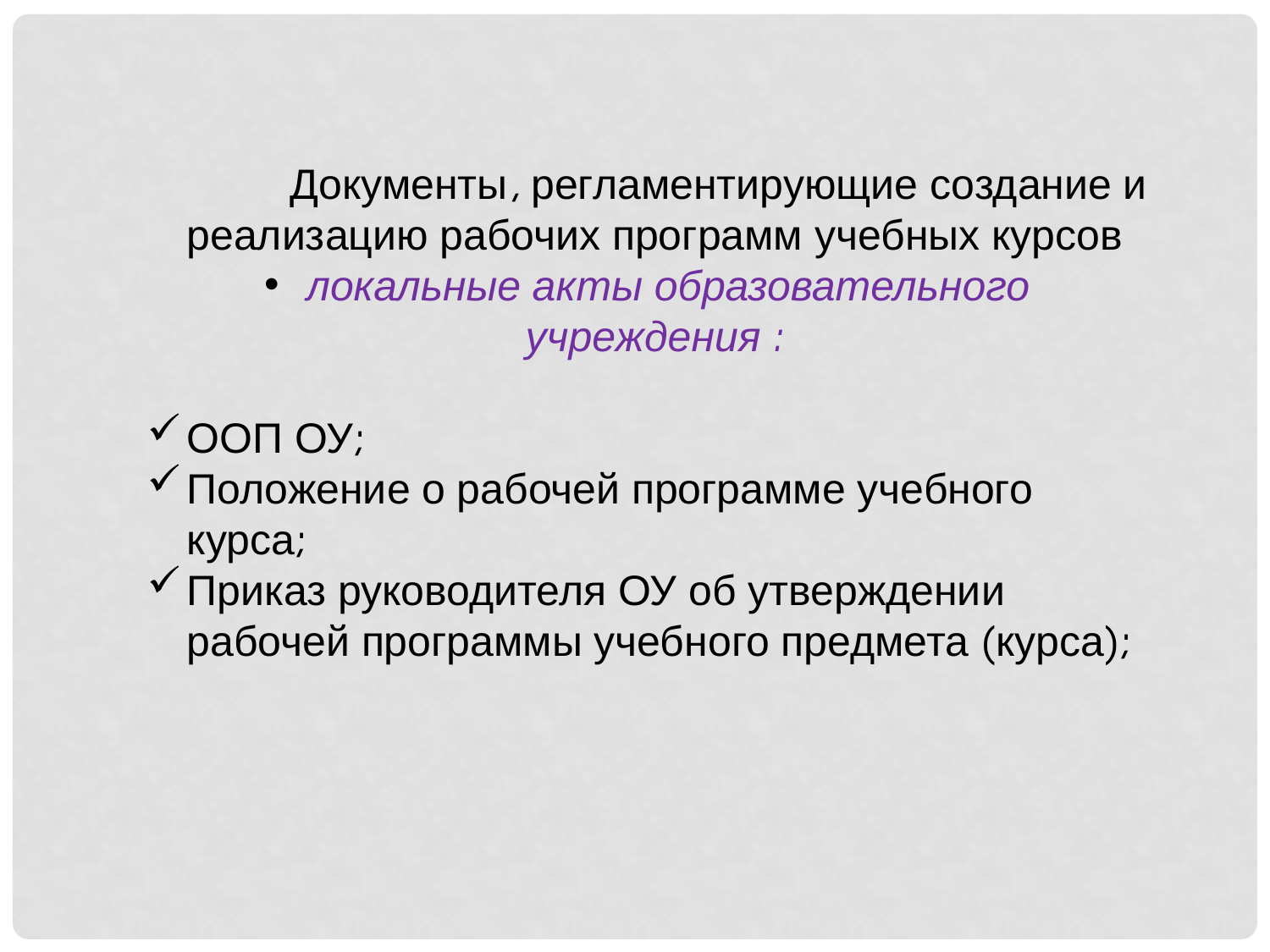

Документы, регламентирующие создание и реализацию рабочих программ учебных курсов
 локальные акты образовательного учреждения :

ООП ОУ;
Положение о рабочей программе учебного курса;
Приказ руководителя ОУ об утверждении рабочей программы учебного предмета (курса);